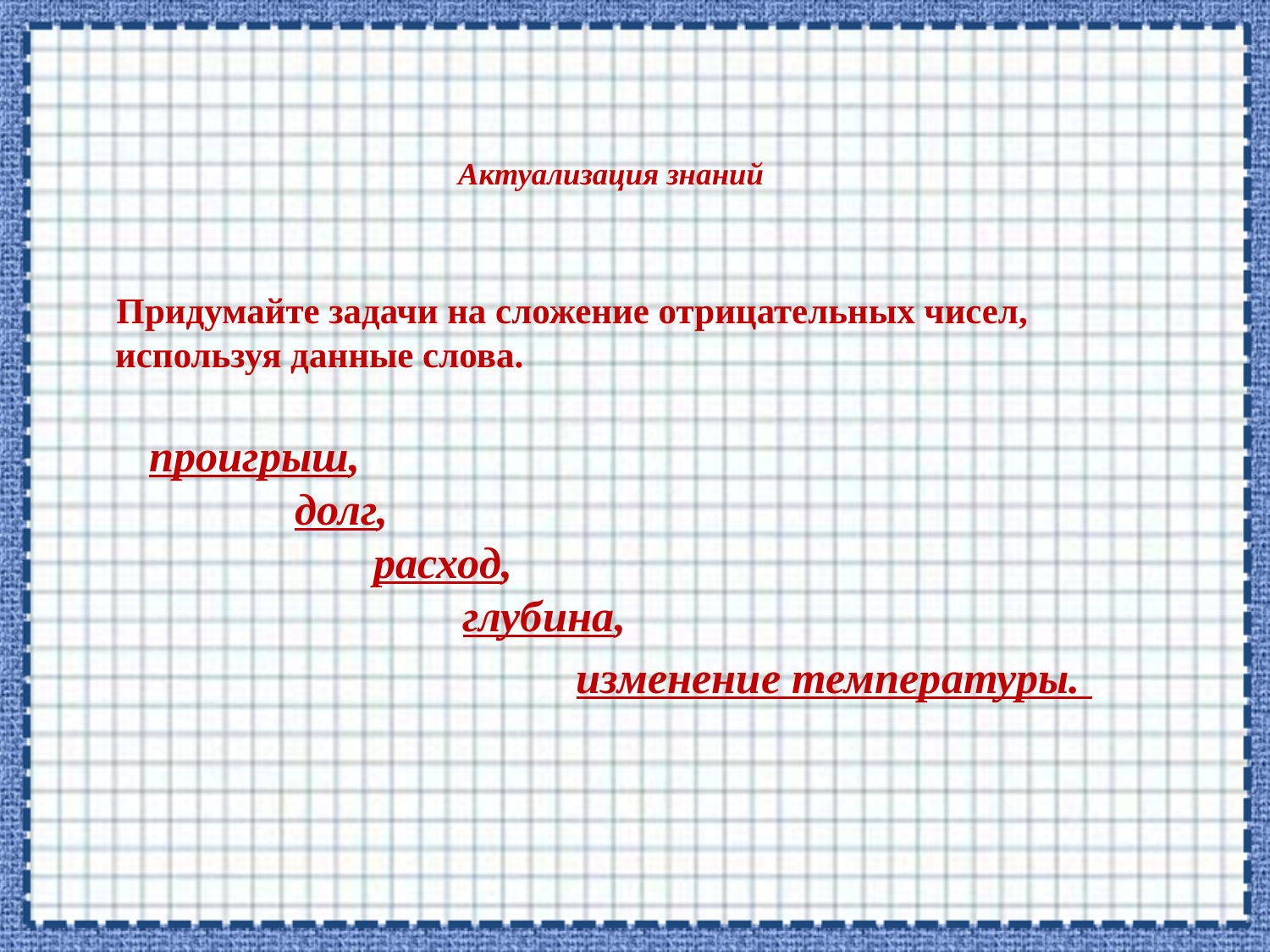

# Актуализация знаний
Придумайте задачи на сложение отрицательных чисел, используя данные слова.
 
   проигрыш, 
                долг,
                       расход, 
                               глубина,
                                         изменение температуры.